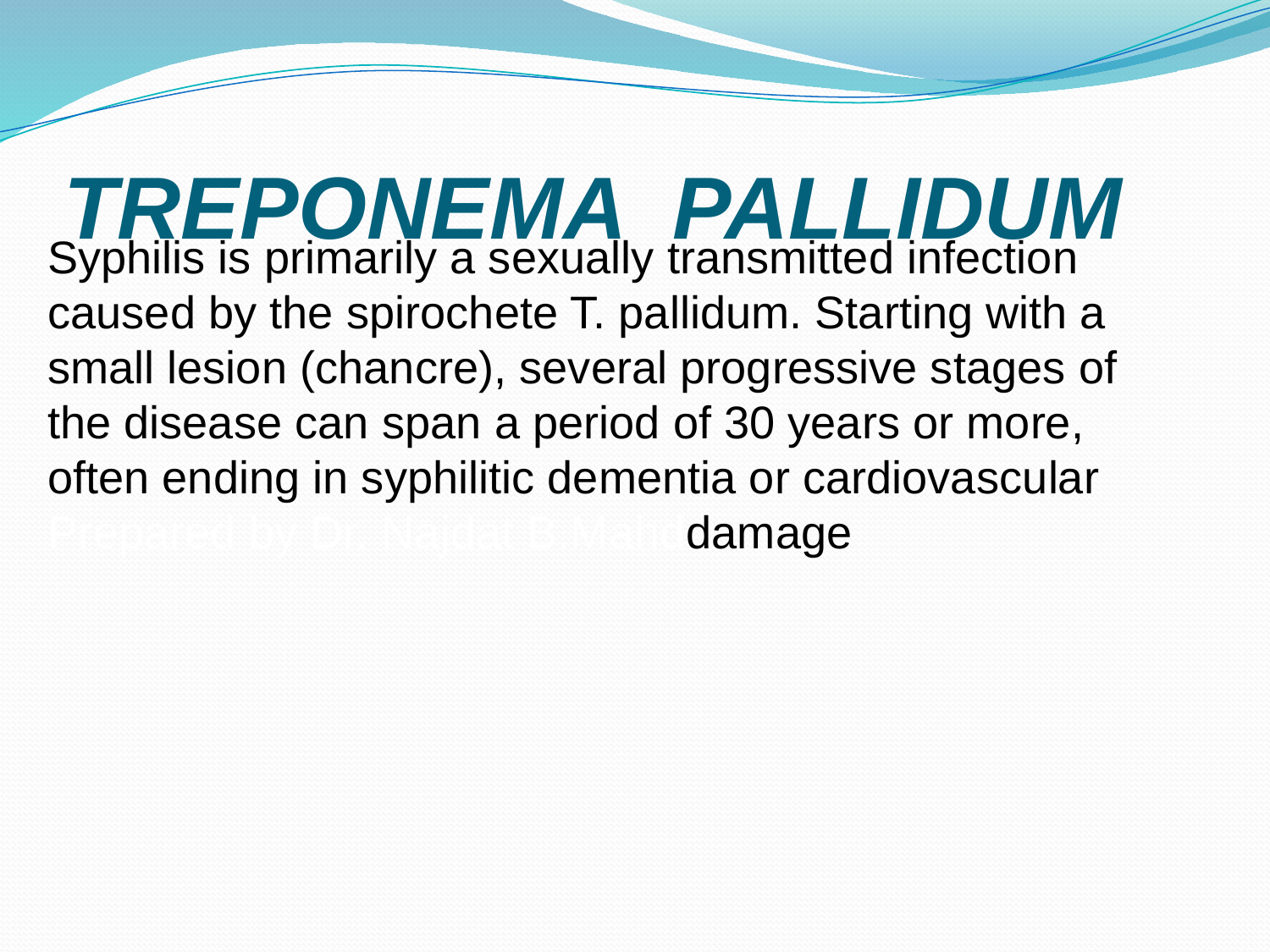

# TREPONEMA  PALLIDUM
Syphilis is primarily a sexually transmitted infection caused by the spirochete T. pallidum. Starting with a small lesion (chancre), several progressive stages of the disease can span a period of 30 years or more, often ending in syphilitic dementia or cardiovascular Prepared by Dr. Najdat B.Mahddamage